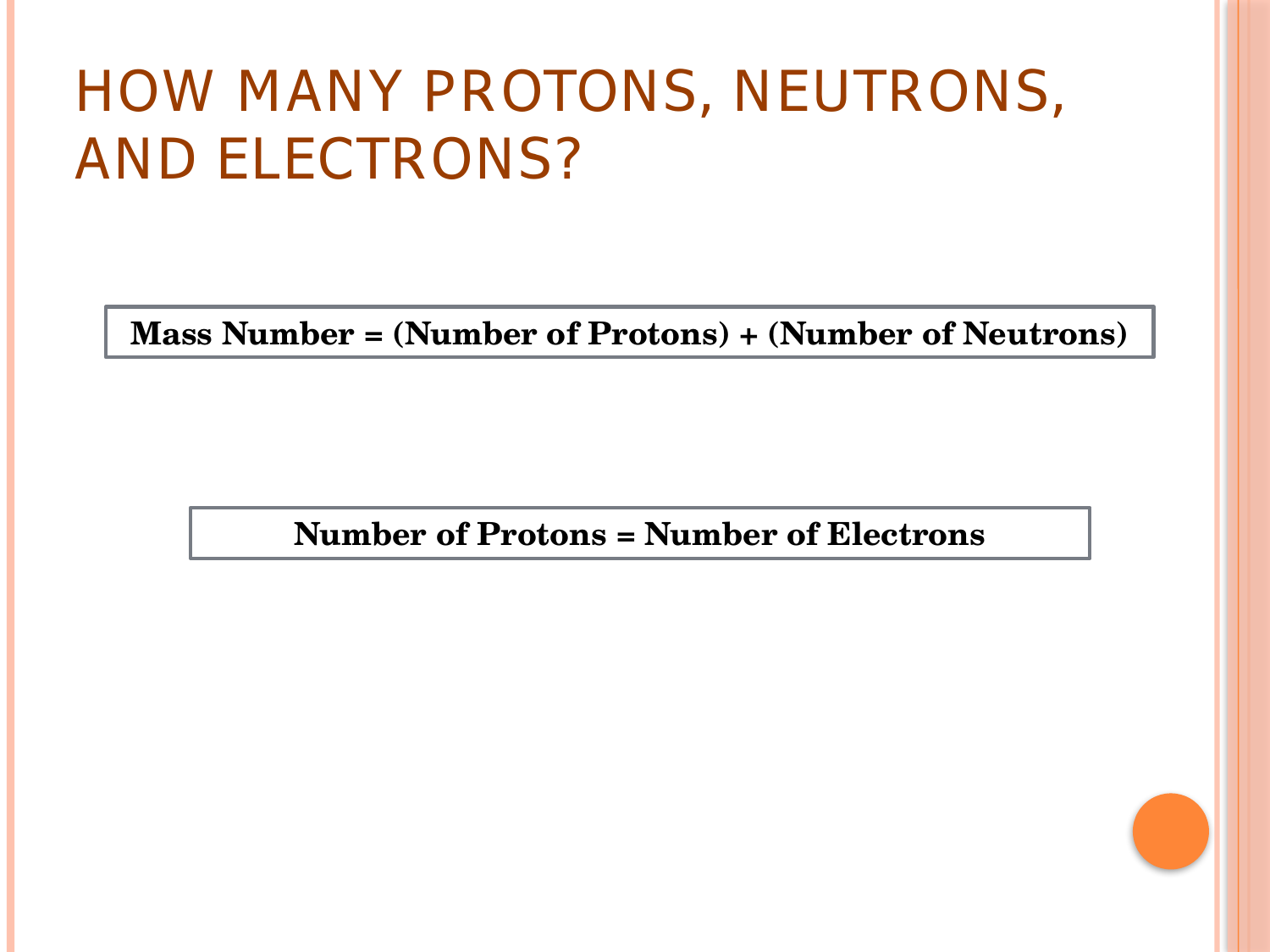

# How many Protons, Neutrons, and Electrons?
Mass Number = (Number of Protons) + (Number of Neutrons)
Number of Protons = Number of Electrons